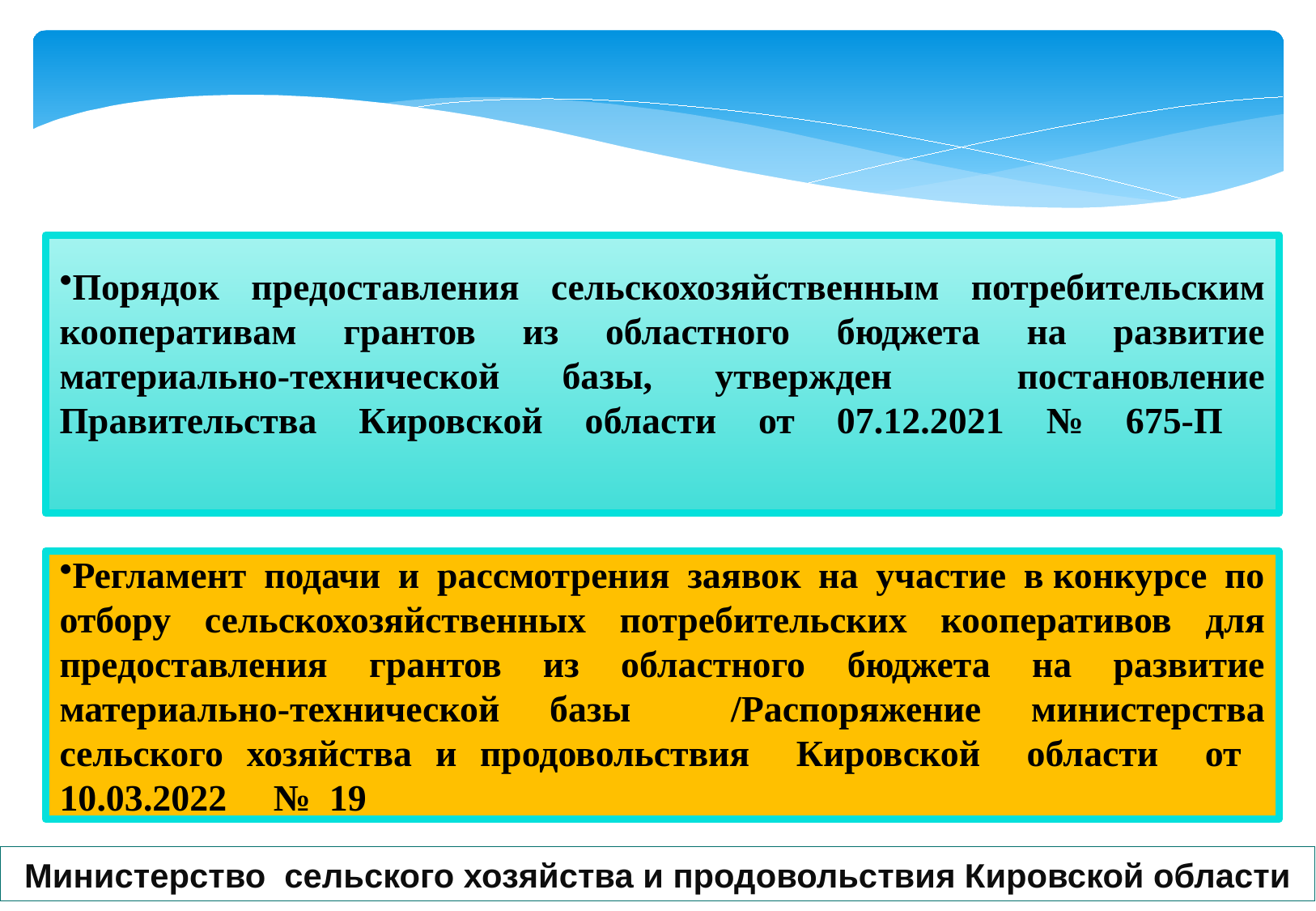

Порядок предоставления сельскохозяйственным потребительским кооперативам грантов из областного бюджета на развитие материально-технической базы, утвержден  постановление Правительства Кировской области от 07.12.2021 № 675-П
Регламент подачи и рассмотрения заявок на участие в конкурсе по отбору сельскохозяйственных потребительских кооперативов для предоставления грантов из областного бюджета на развитие материально-технической базы  /Распоряжение министерства сельского хозяйства и продовольствия  Кировской  области  от  10.03.2022     №  19
Министерство  сельского хозяйства и продовольствия Кировской области